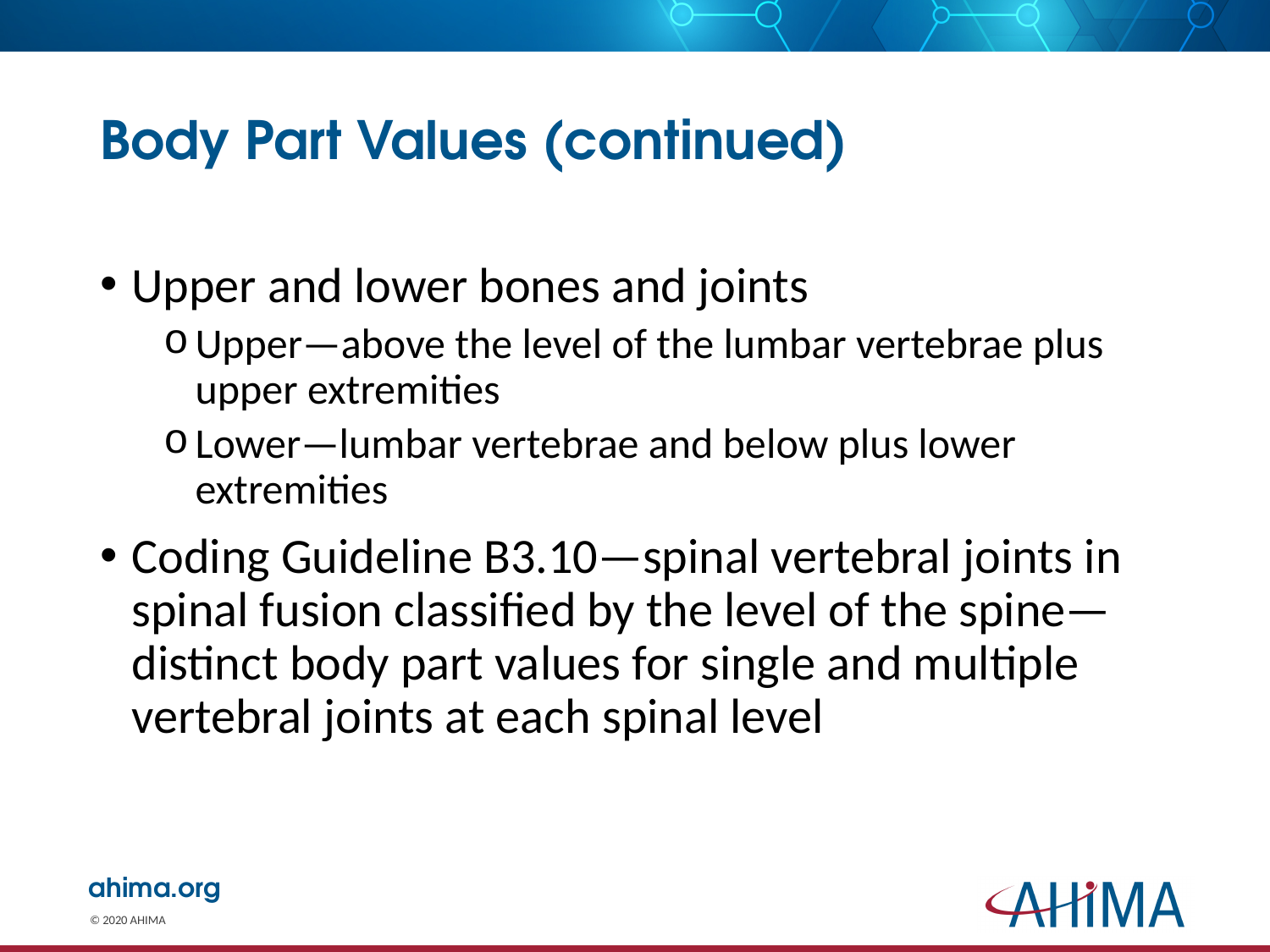

# Body Part Values (continued)
Upper and lower bones and joints
Upper—above the level of the lumbar vertebrae plus upper extremities
Lower—lumbar vertebrae and below plus lower extremities
Coding Guideline B3.10—spinal vertebral joints in spinal fusion classified by the level of the spine—distinct body part values for single and multiple vertebral joints at each spinal level